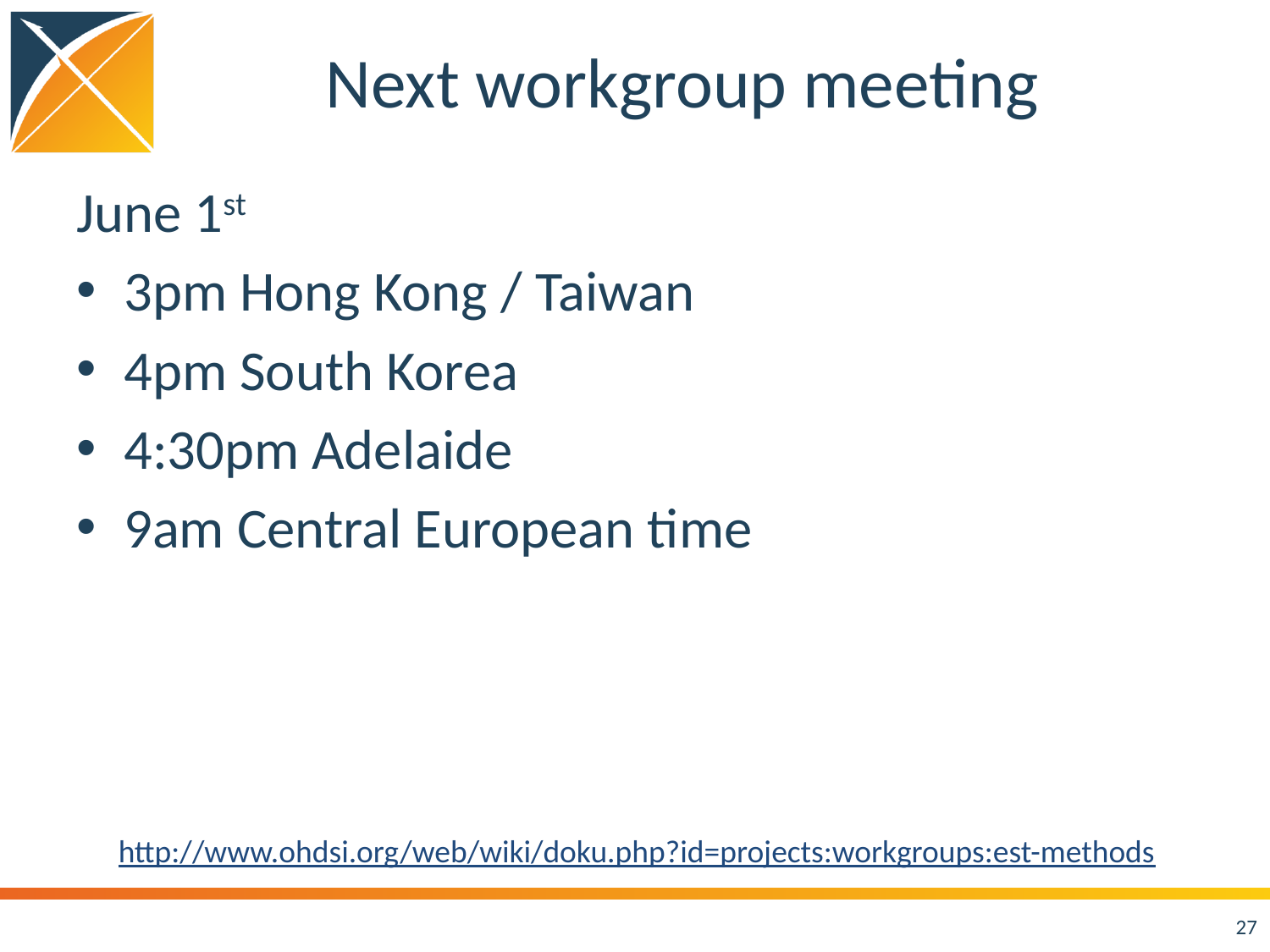

# Next workgroup meeting
June 1st
3pm Hong Kong / Taiwan
4pm South Korea
4:30pm Adelaide
9am Central European time

http://www.ohdsi.org/web/wiki/doku.php?id=projects:workgroups:est-methods
27